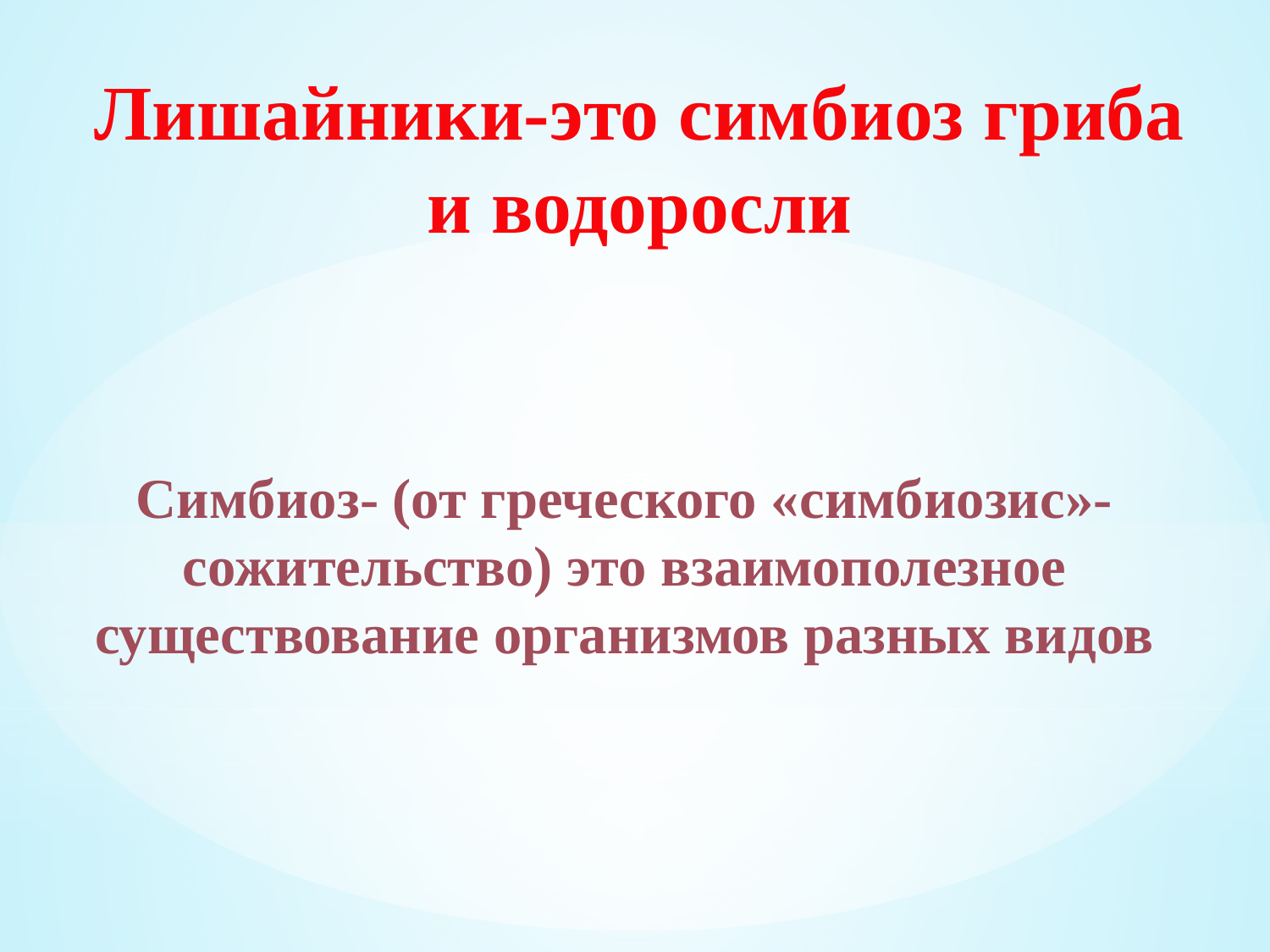

Лишайники-это симбиоз гриба и водоросли
Симбиоз- (от греческого «симбиозис»-сожительство) это взаимополезное существование организмов разных видов